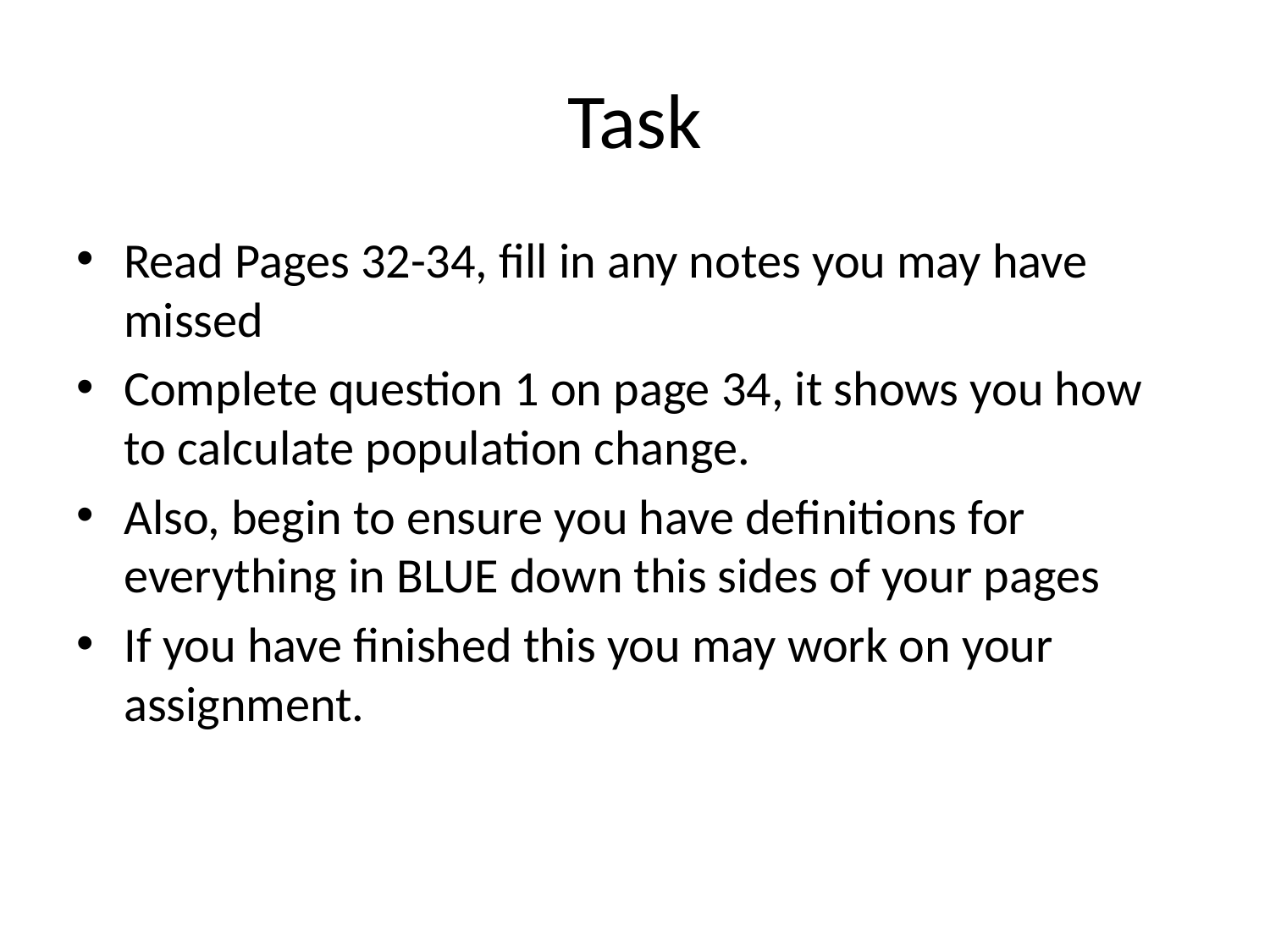

# Task
Read Pages 32-34, fill in any notes you may have missed
Complete question 1 on page 34, it shows you how to calculate population change.
Also, begin to ensure you have definitions for everything in BLUE down this sides of your pages
If you have finished this you may work on your assignment.